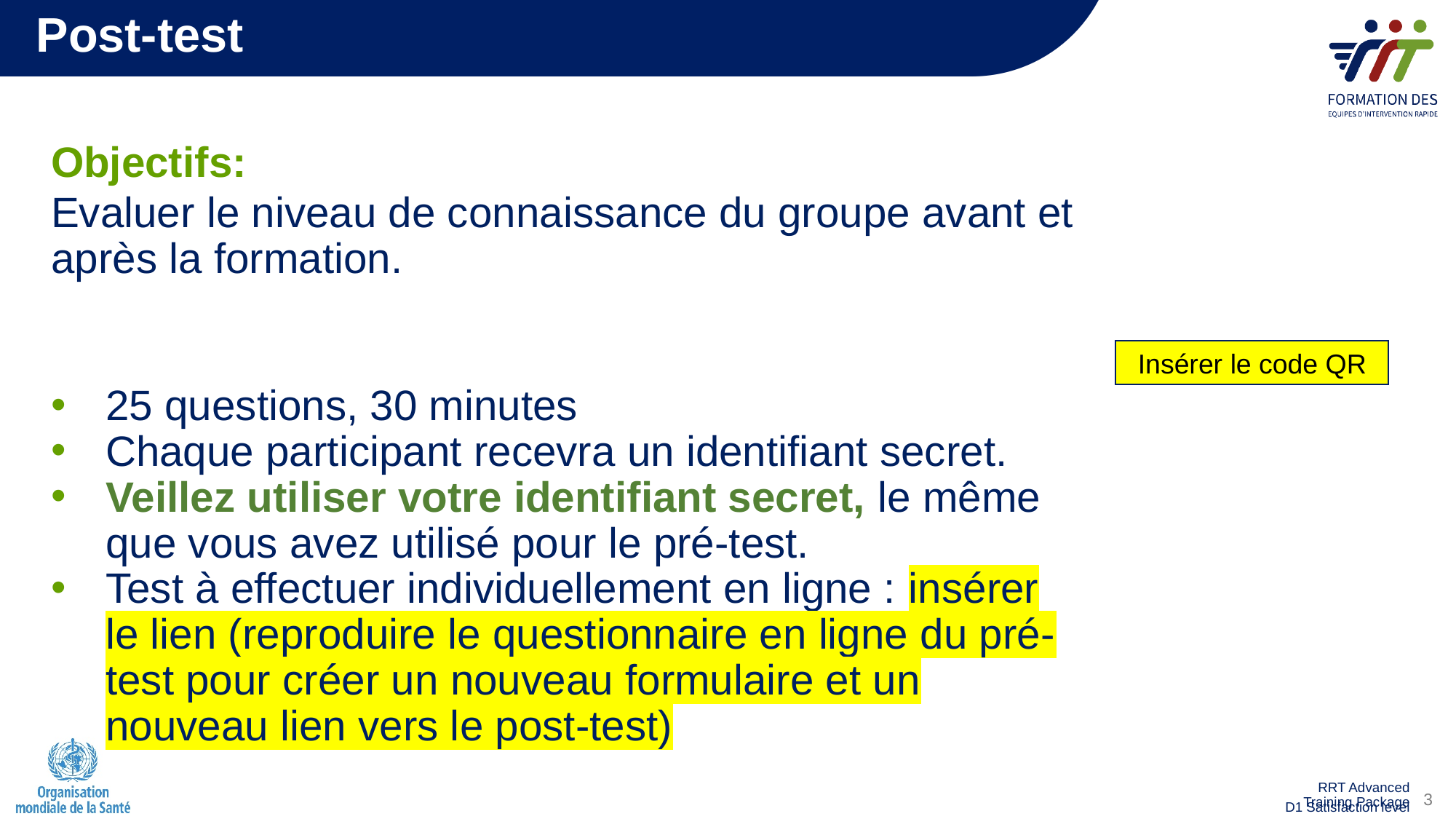

# Post-test
Objectifs:
Evaluer le niveau de connaissance du groupe avant et après la formation.

25 questions, 30 minutes
Chaque participant recevra un identifiant secret.
Veillez utiliser votre identifiant secret, le même que vous avez utilisé pour le pré-test.
Test à effectuer individuellement en ligne : insérer le lien (reproduire le questionnaire en ligne du pré-test pour créer un nouveau formulaire et un nouveau lien vers le post-test)

Insérer le code QR